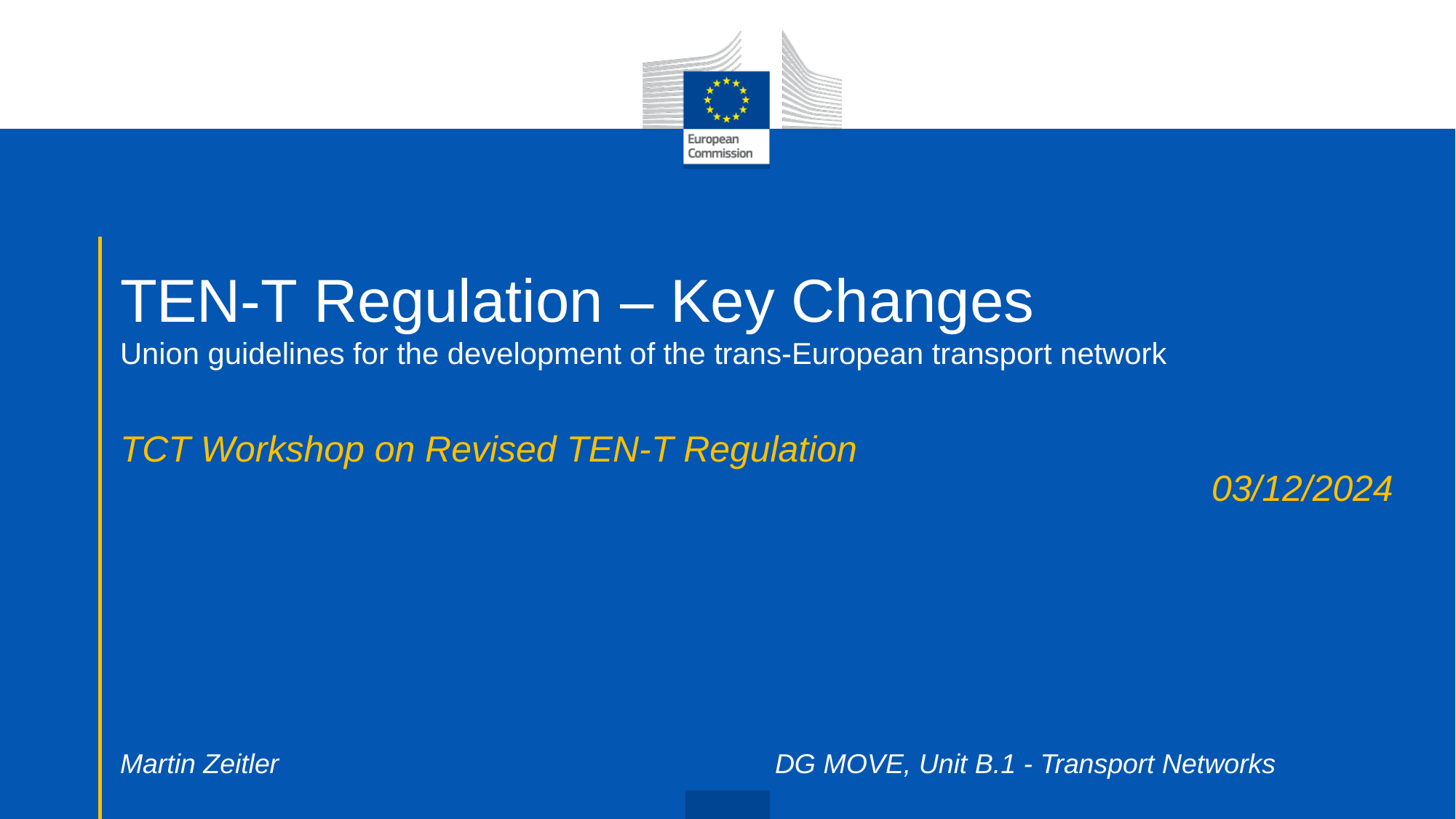

TEN-T Regulation – Key Changes
Union guidelines for the development of the trans-European transport network
# TCT Workshop on Revised TEN-T Regulation 03/12/2024
Martin Zeitler 					DG MOVE, Unit B.1 - Transport Networks